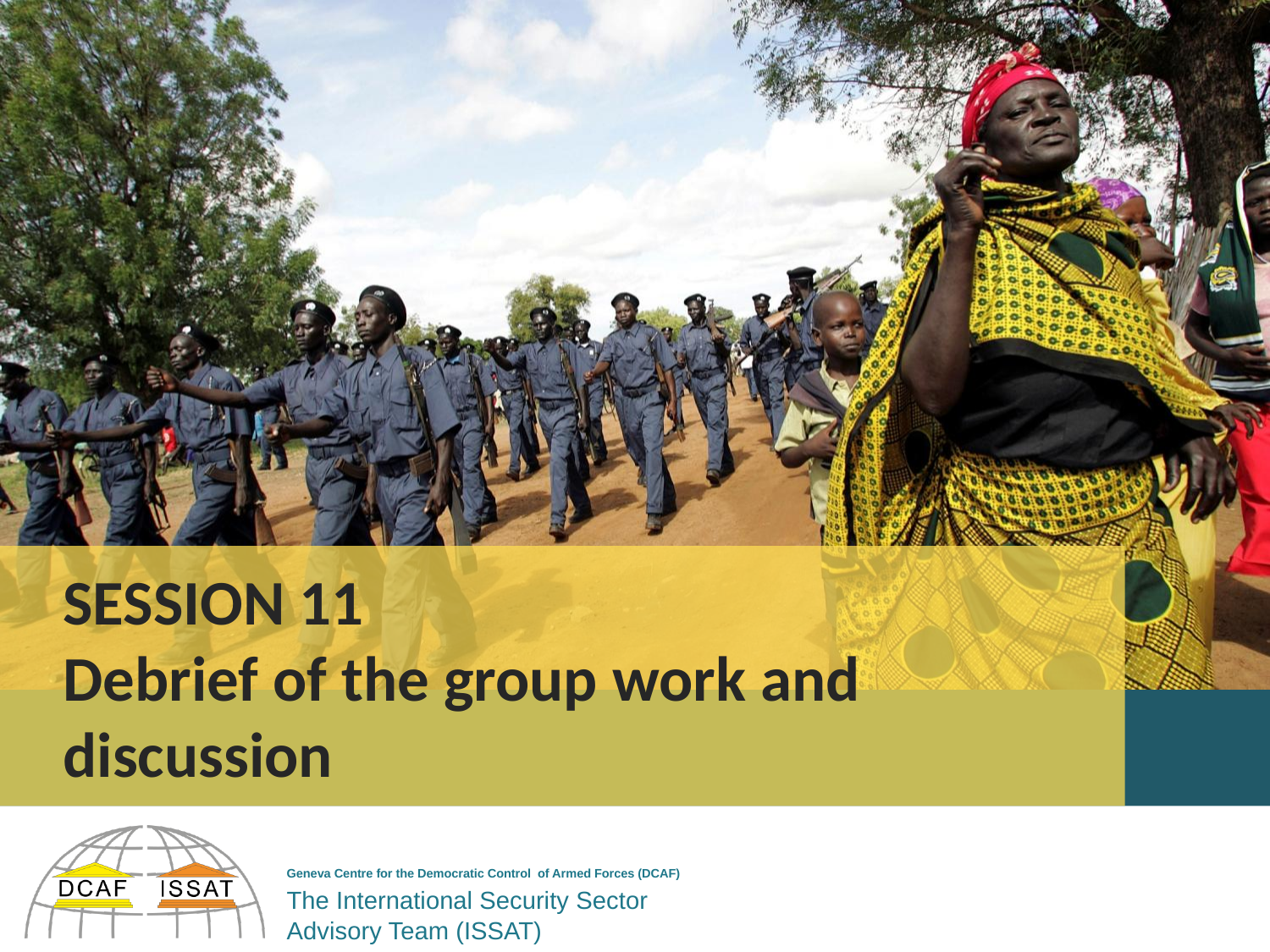

# SESSION 11 Debrief of the group work and discussion